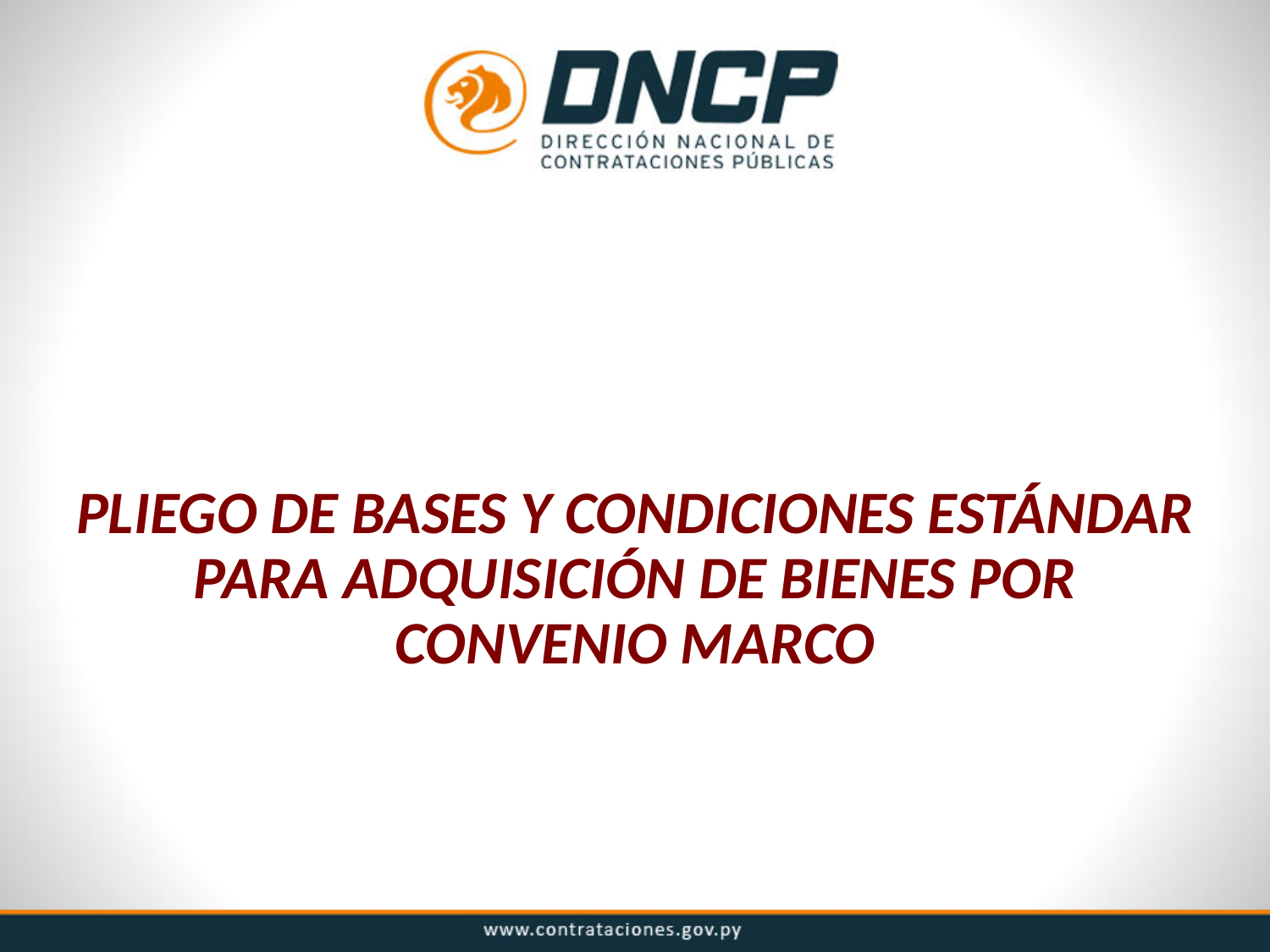

# Pliego de Bases y Condiciones Estándar para adquisición de bienes por Convenio Marco